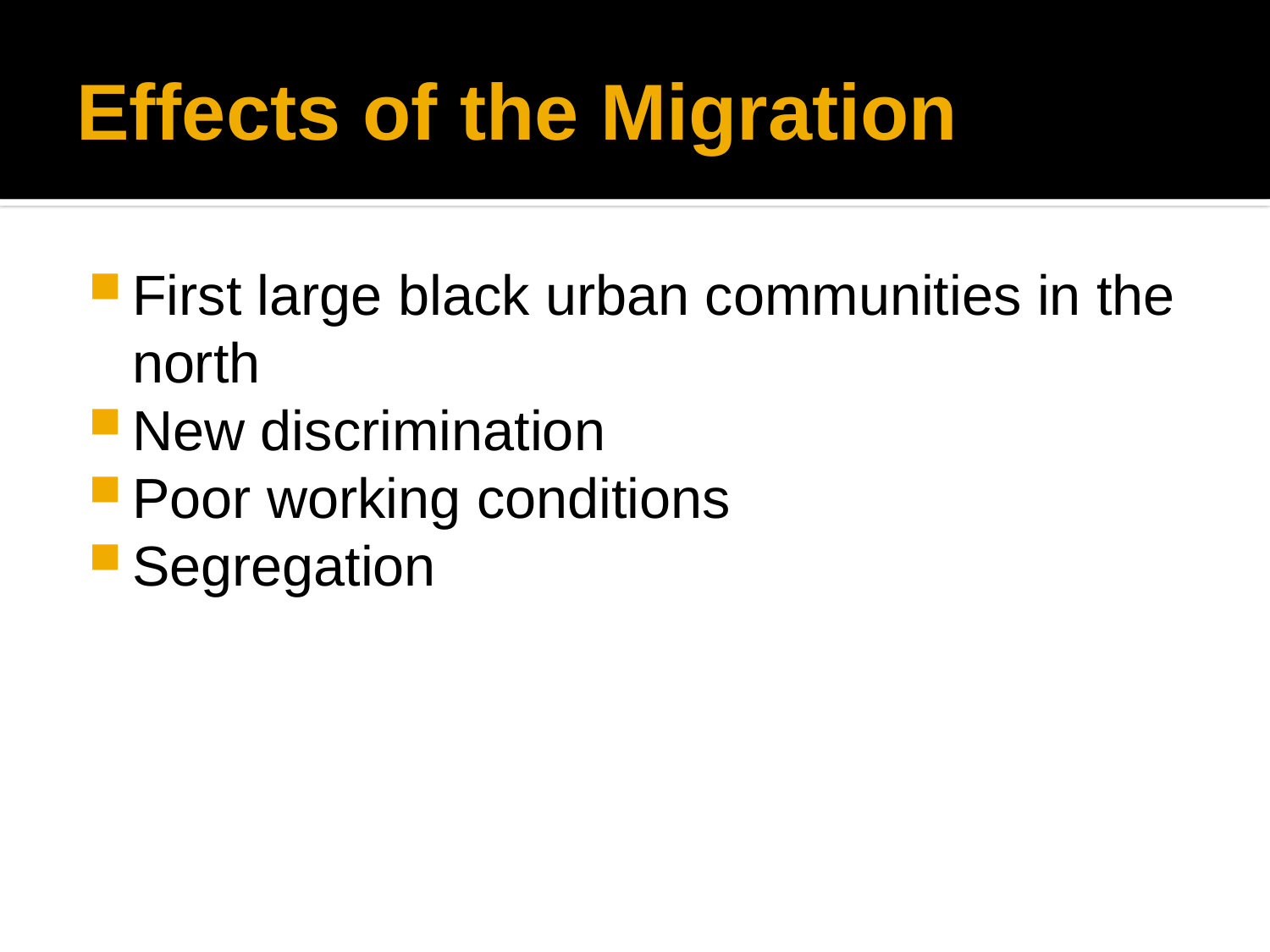

# Effects of the Migration
First large black urban communities in the north
New discrimination
Poor working conditions
Segregation